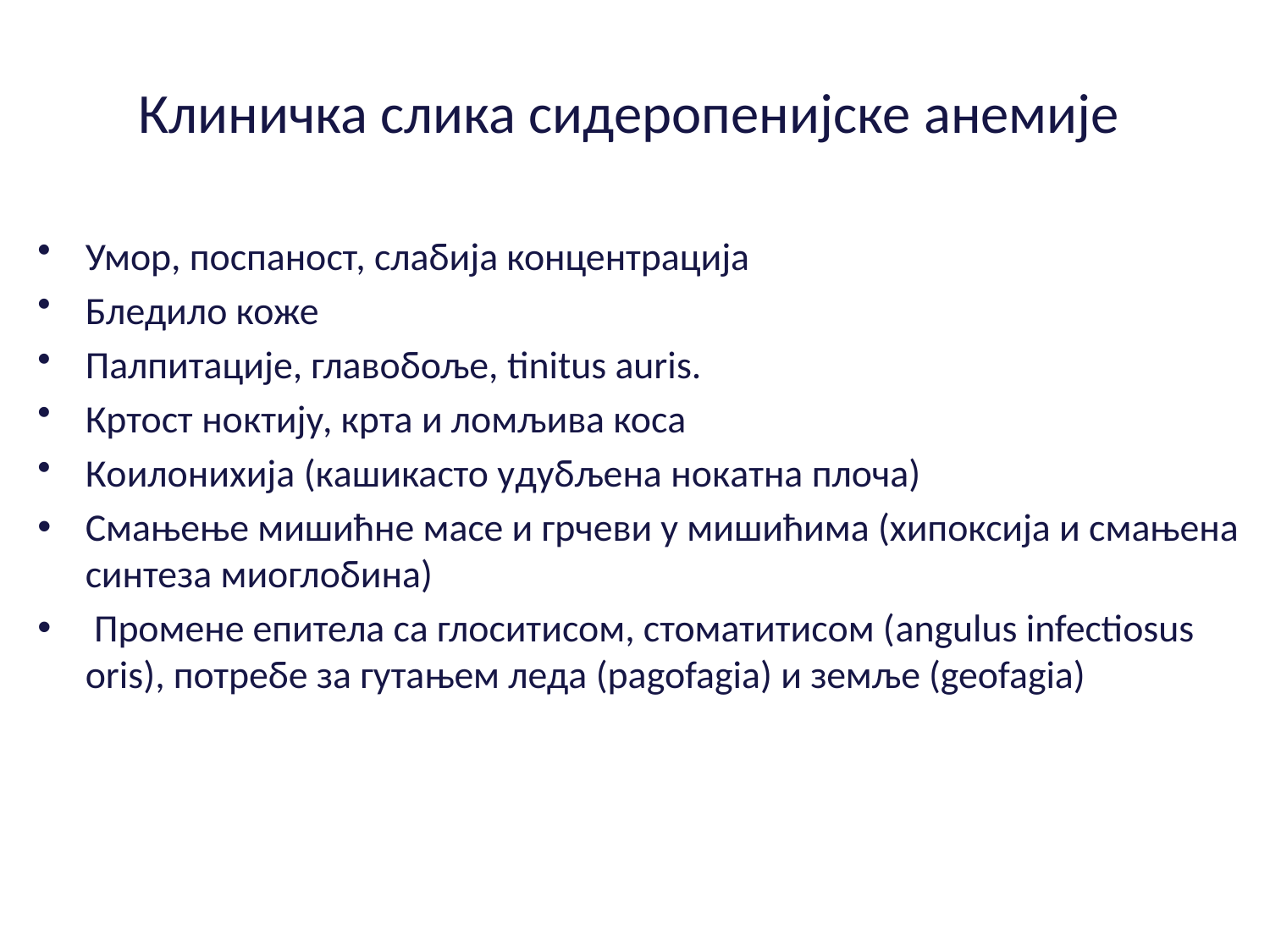

# Клиничка слика сидеропенијске анемије
Умор, поспаност, слабија концентрација
Бледило коже
Палпитације, главобоље, tinitus auris.
Кртост нoктију, крта и ломљива коса
Кoилонихија (кaшикасто удубљeнa нoкaтна плoчa)
Смањење мишићне масе и грчеви у мишићима (хипоксија и смањена  синтеза миоглобина)
 Промене епитела са глоситисом, стоматитисом (angulus infectiosus oris), потребе за гутањем леда (pagofagia) и земље (geofagia)